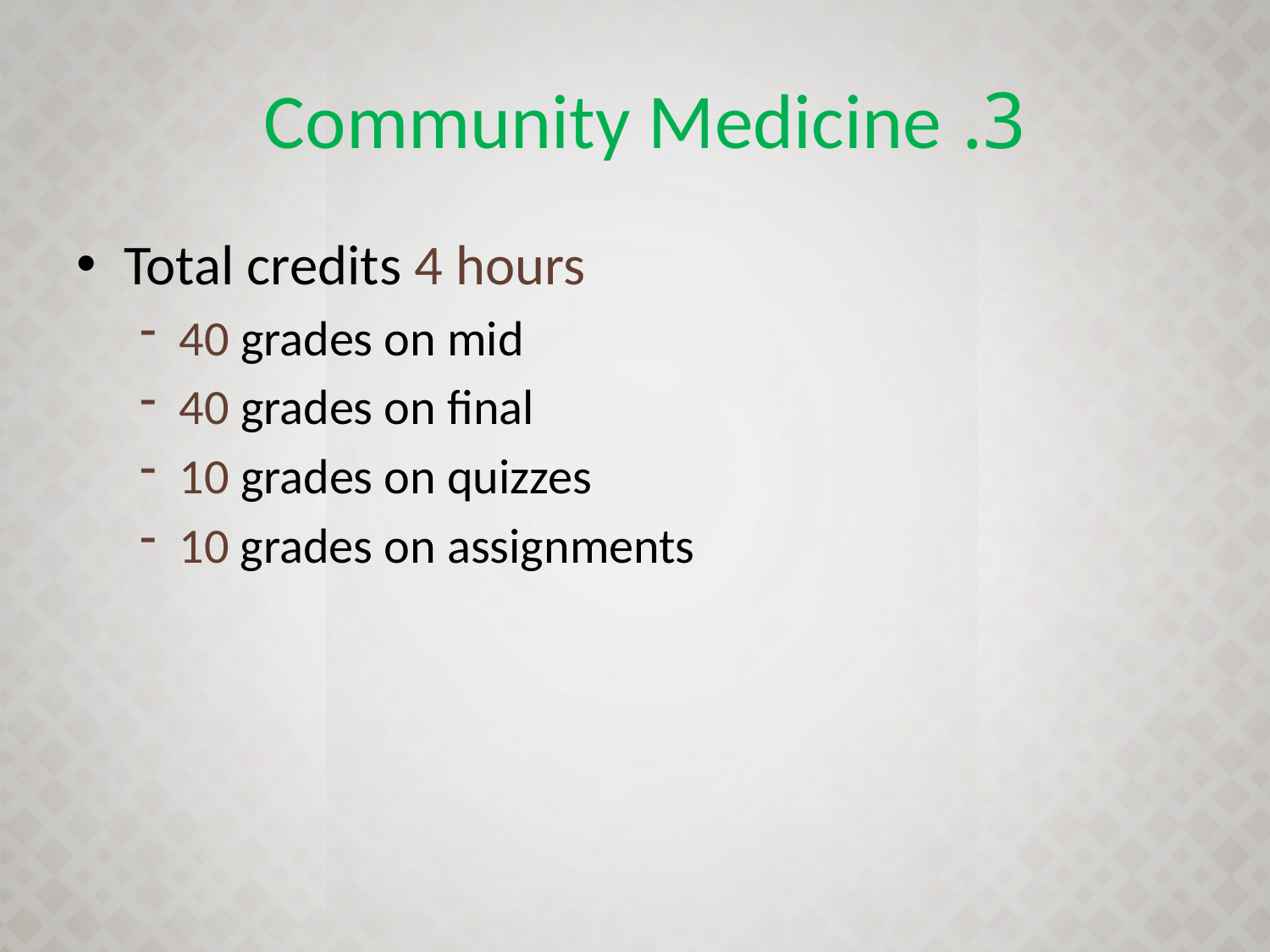

# 3. Community Medicine
Total credits 4 hours
40 grades on mid
40 grades on final
10 grades on quizzes
10 grades on assignments